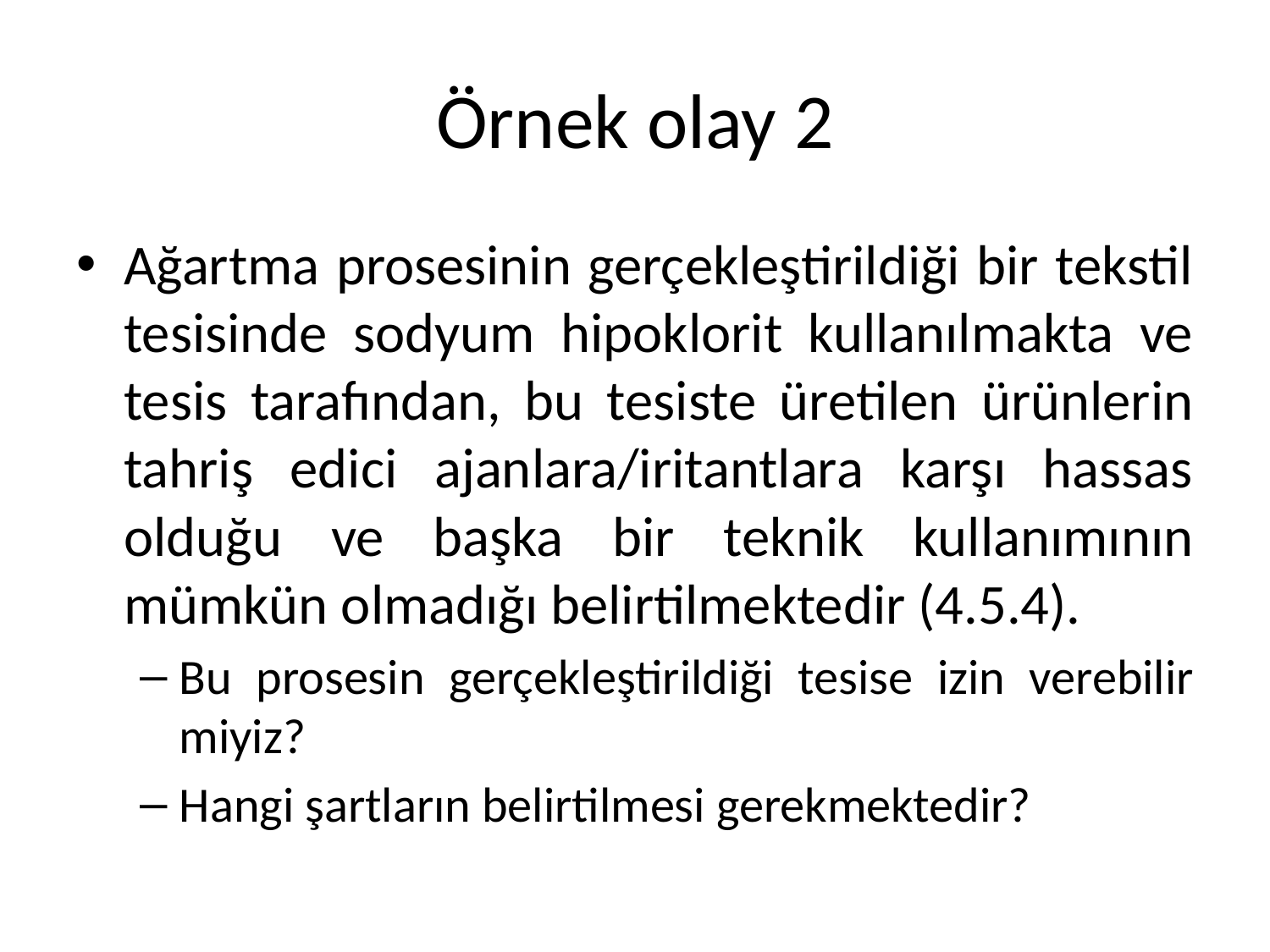

# Örnek olay 2
Ağartma prosesinin gerçekleştirildiği bir tekstil tesisinde sodyum hipoklorit kullanılmakta ve tesis tarafından, bu tesiste üretilen ürünlerin tahriş edici ajanlara/iritantlara karşı hassas olduğu ve başka bir teknik kullanımının mümkün olmadığı belirtilmektedir (4.5.4).
Bu prosesin gerçekleştirildiği tesise izin verebilir miyiz?
Hangi şartların belirtilmesi gerekmektedir?